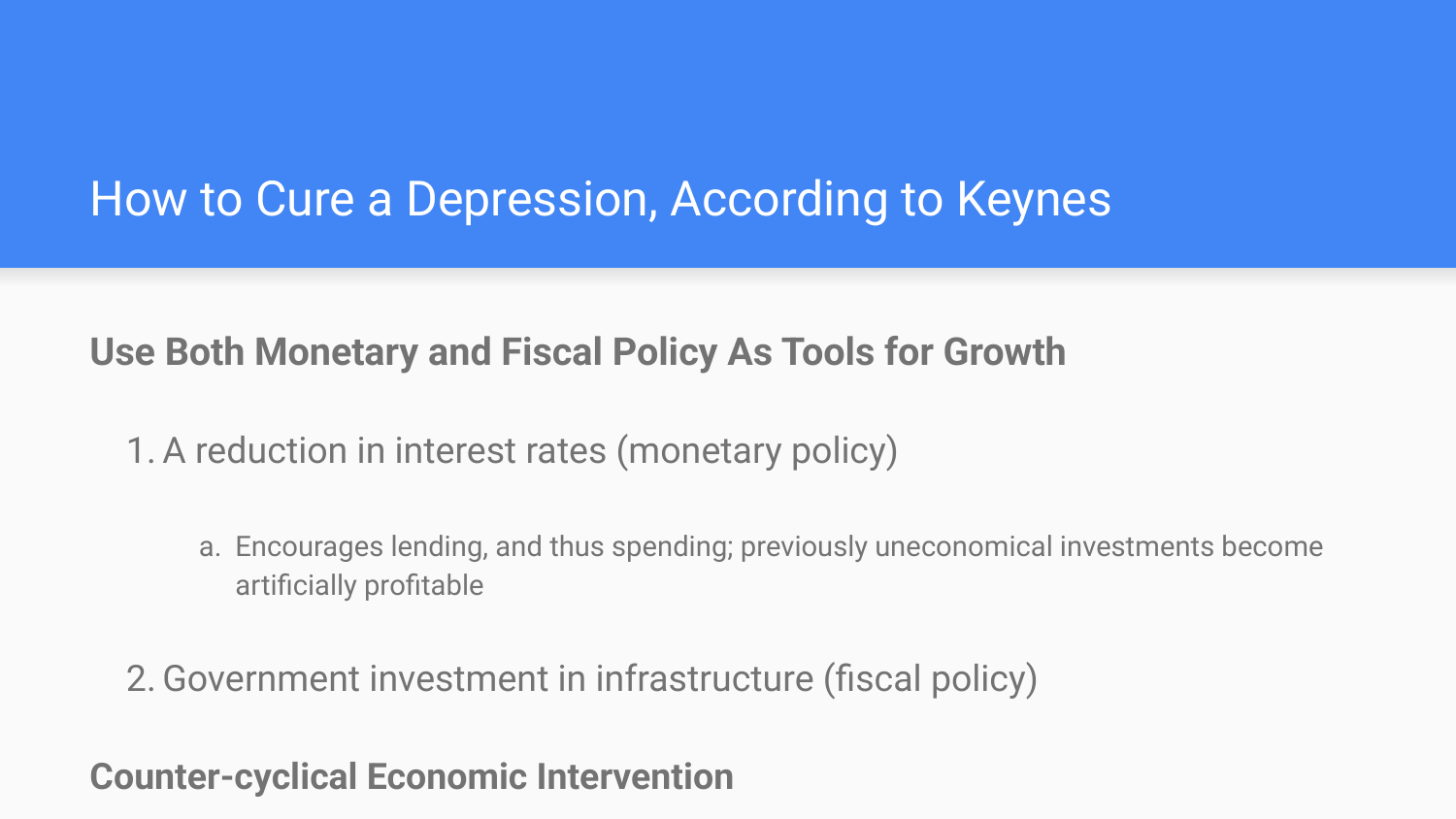

# How to Cure a Depression, According to Keynes
Use Both Monetary and Fiscal Policy As Tools for Growth
A reduction in interest rates (monetary policy)
Encourages lending, and thus spending; previously uneconomical investments become artificially profitable
Government investment in infrastructure (fiscal policy)
Counter-cyclical Economic Intervention